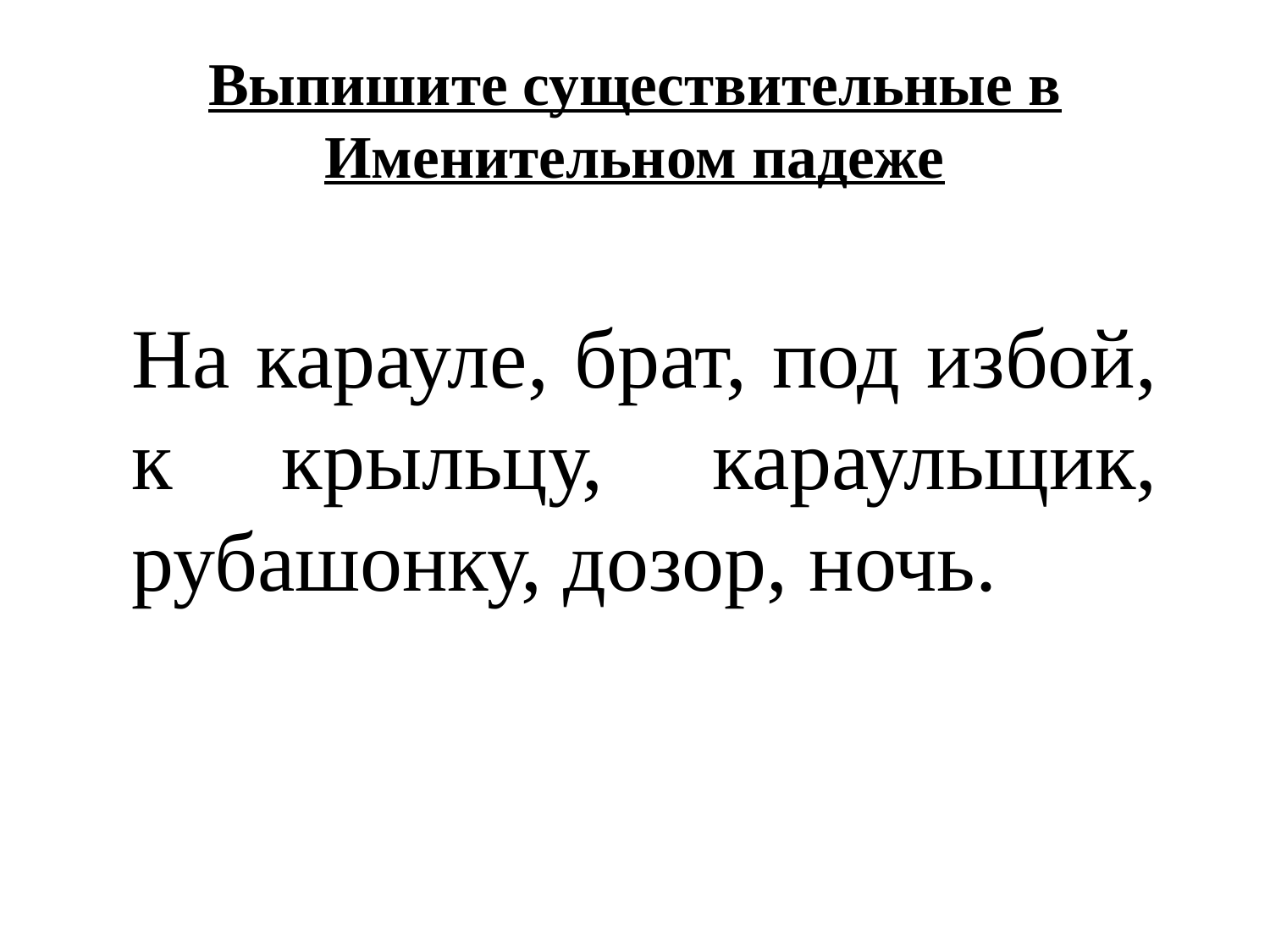

# Выпишите существительные в Именительном падеже
На карауле, брат, под избой, к крыльцу, караульщик, рубашонку, дозор, ночь.